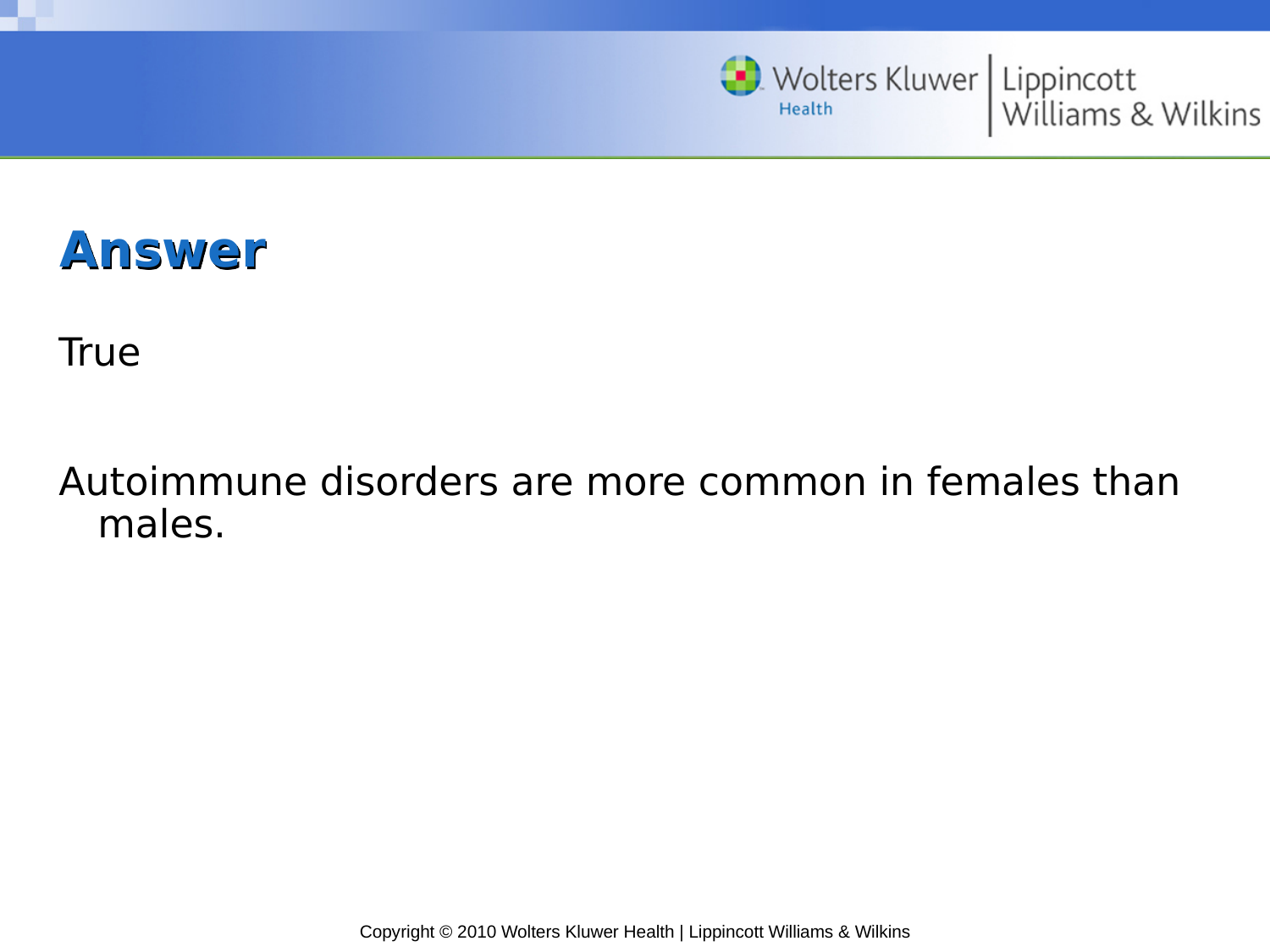

# Answer
True

Autoimmune disorders are more common in females than males.